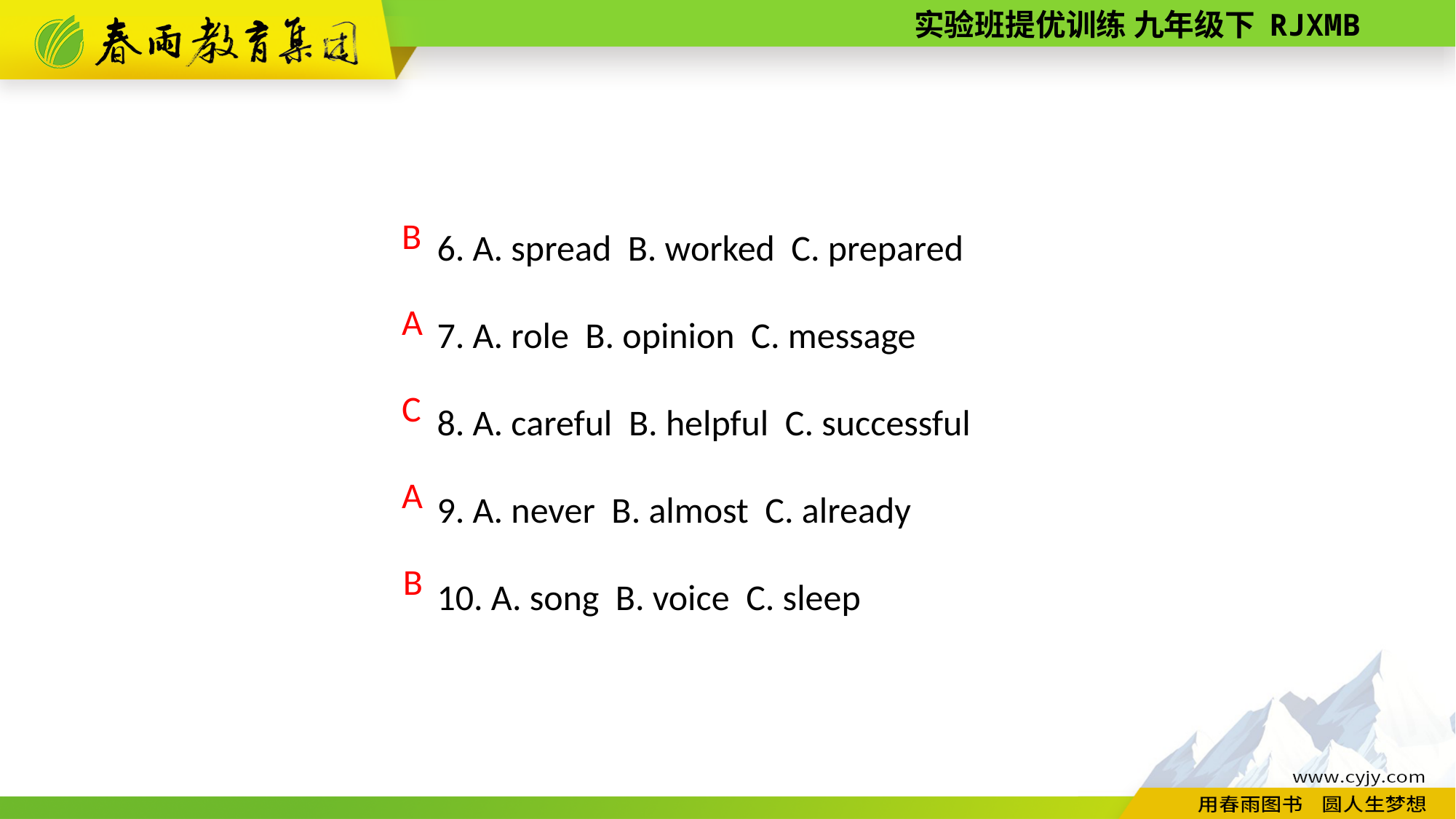

6. A. spread  B. worked  C. prepared
7. A. role  B. opinion  C. message
8. A. careful  B. helpful  C. successful
9. A. never  B. almost  C. already
10. A. song  B. voice  C. sleep
B
A
C
A
B